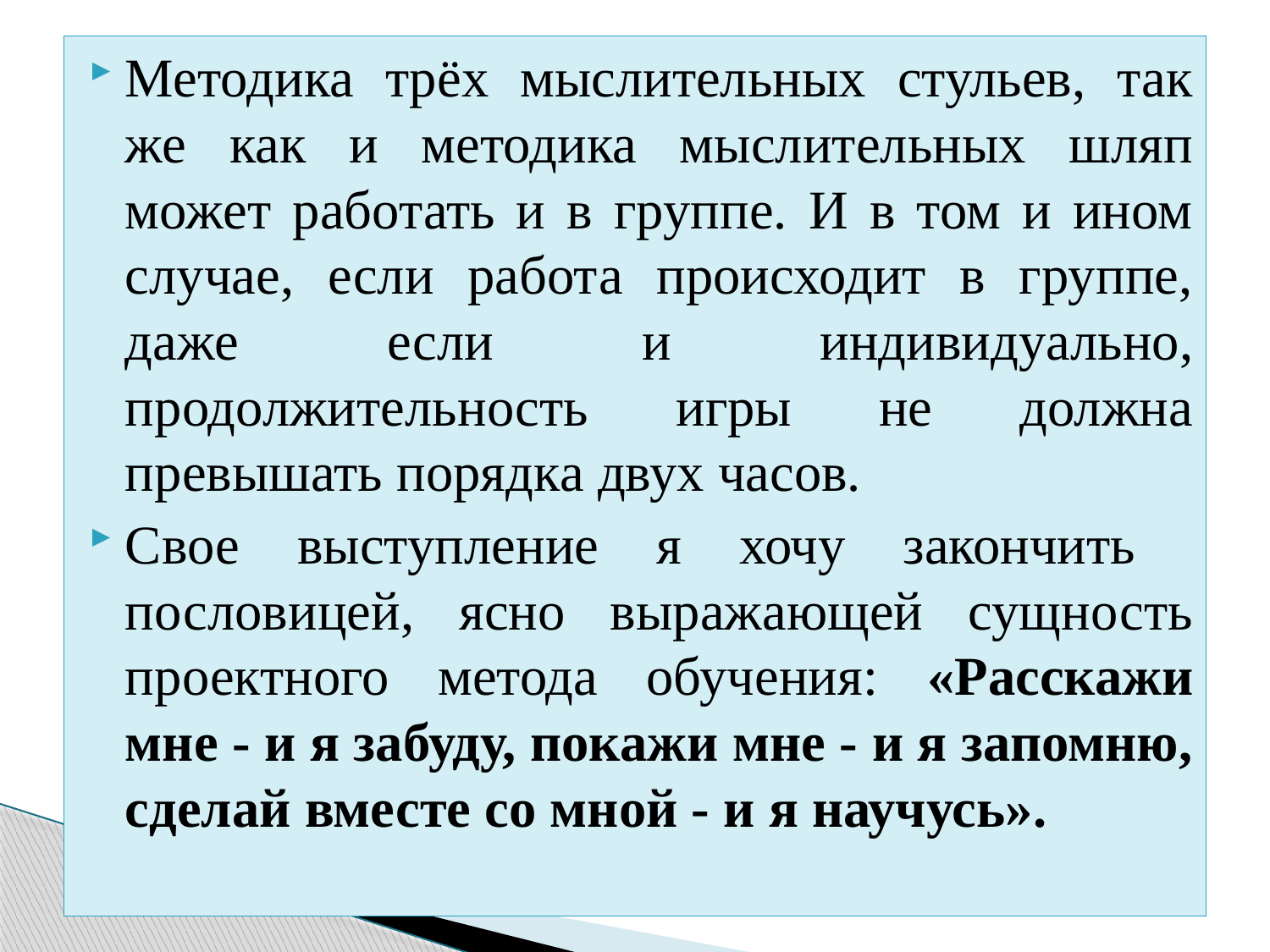

Методика трёх мыслительных стульев, так же как и методика мыслительных шляп может работать и в группе. И в том и ином случае, если работа происходит в группе, даже если и индивидуально, продолжительность игры не должна превышать порядка двух часов.
Свое выступление я хочу закончить  пословицей, ясно выражающей сущность проектного метода обучения: «Расскажи мне - и я забуду, покажи мне - и я запомню, сделай вместе со мной - и я научусь».